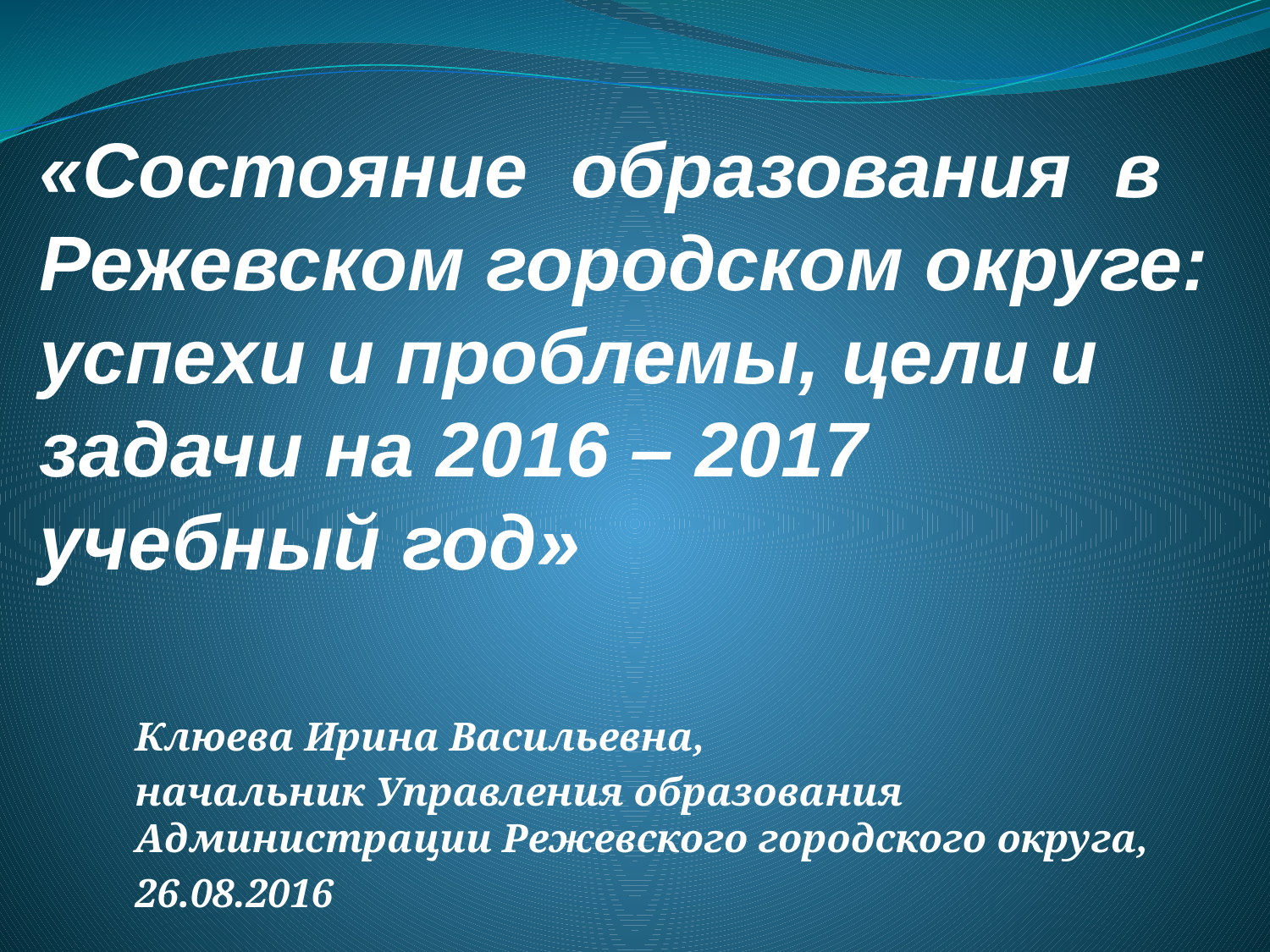

# «Состояние  образования  в Режевском городском округе: успехи и проблемы, цели и задачи на 2016 – 2017 учебный год»
Клюева Ирина Васильевна,
начальник Управления образования Администрации Режевского городского округа,
26.08.2016